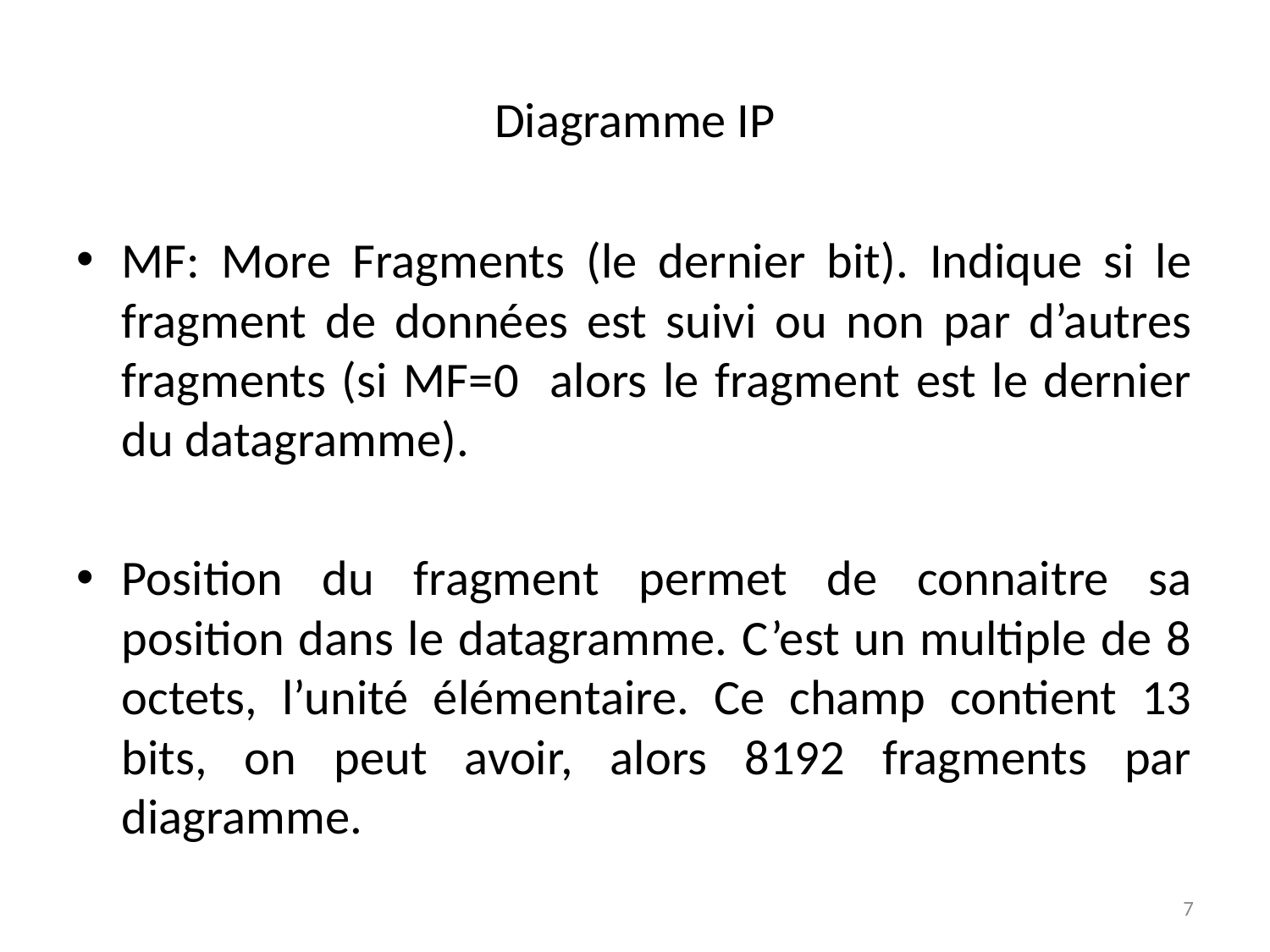

# Diagramme IP
MF: More Fragments (le dernier bit). Indique si le fragment de données est suivi ou non par d’autres fragments (si MF=0  alors le fragment est le dernier du datagramme).

Position du fragment permet de connaitre sa position dans le datagramme. C’est un multiple de 8 octets, l’unité élémentaire. Ce champ contient 13 bits, on peut avoir, alors 8192 fragments par diagramme.
7